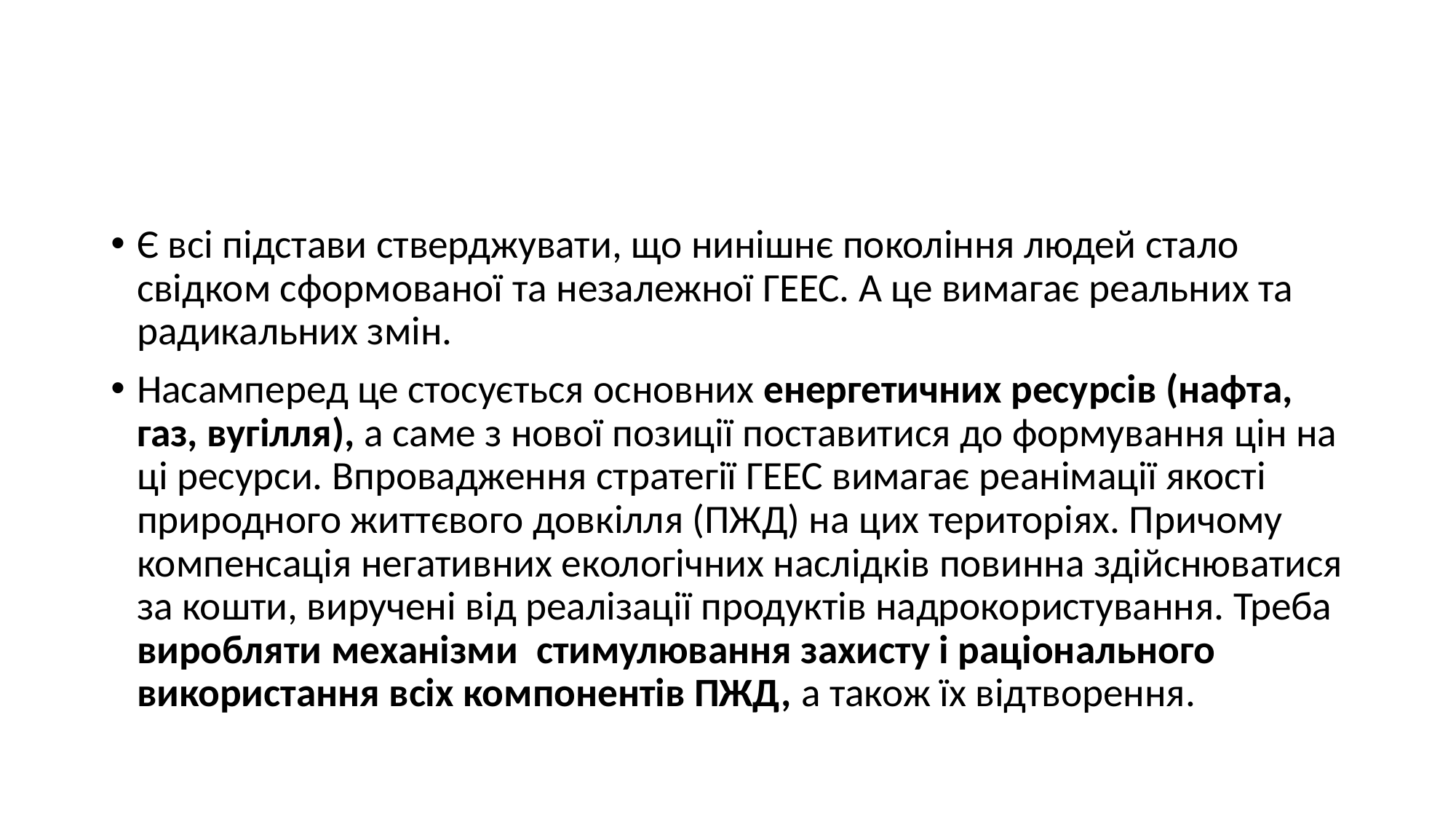

#
Є всі підстави стверджувати, що нинішнє покоління людей стало свідком сформованої та незалежної ГЕЕС. А це вимагає реальних та радикальних змін.
Насамперед це стосується основних енергетичних ресурсів (нафта, газ, вугілля), а саме з нової позиції поставитися до формування цін на ці ресурси. Впровадження стратегії ГЕЕС вимагає реанімації якості природного життєвого довкілля (ПЖД) на цих територіях. Причому компенсація негативних екологічних наслідків повинна здійснюватися за кошти, виручені від реалізації продуктів надрокористування. Треба виробляти механізми  стимулювання захисту і раціонального використання всіх компонентів ПЖД, а також їх відтворення.